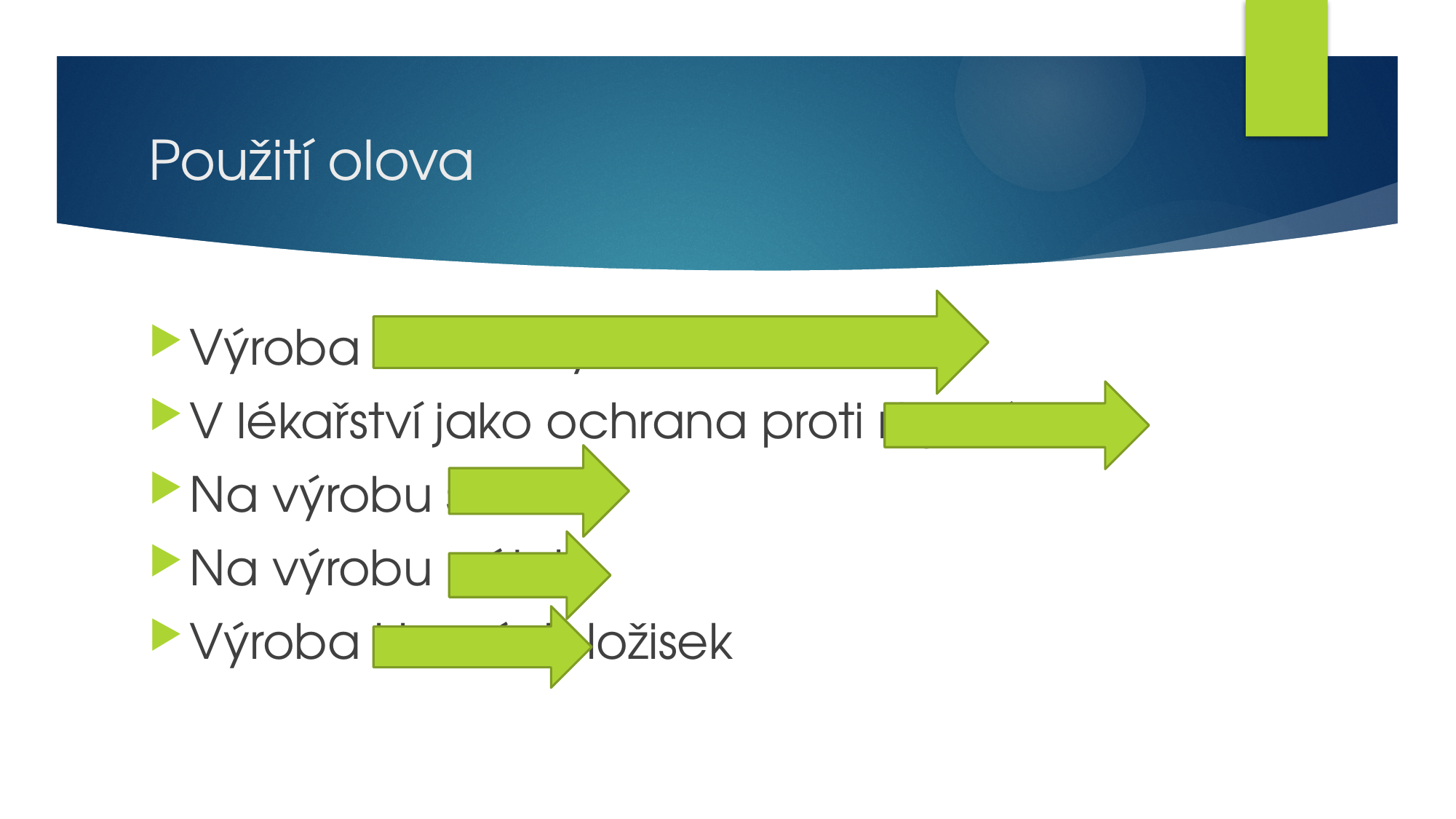

# Použití olova

Výroba elektrických akumulátorů
V lékařství jako ochrana proti rtg. záření
Na výrobu střeliva
Na výrobu pájek
Výroba kluzných ložisek